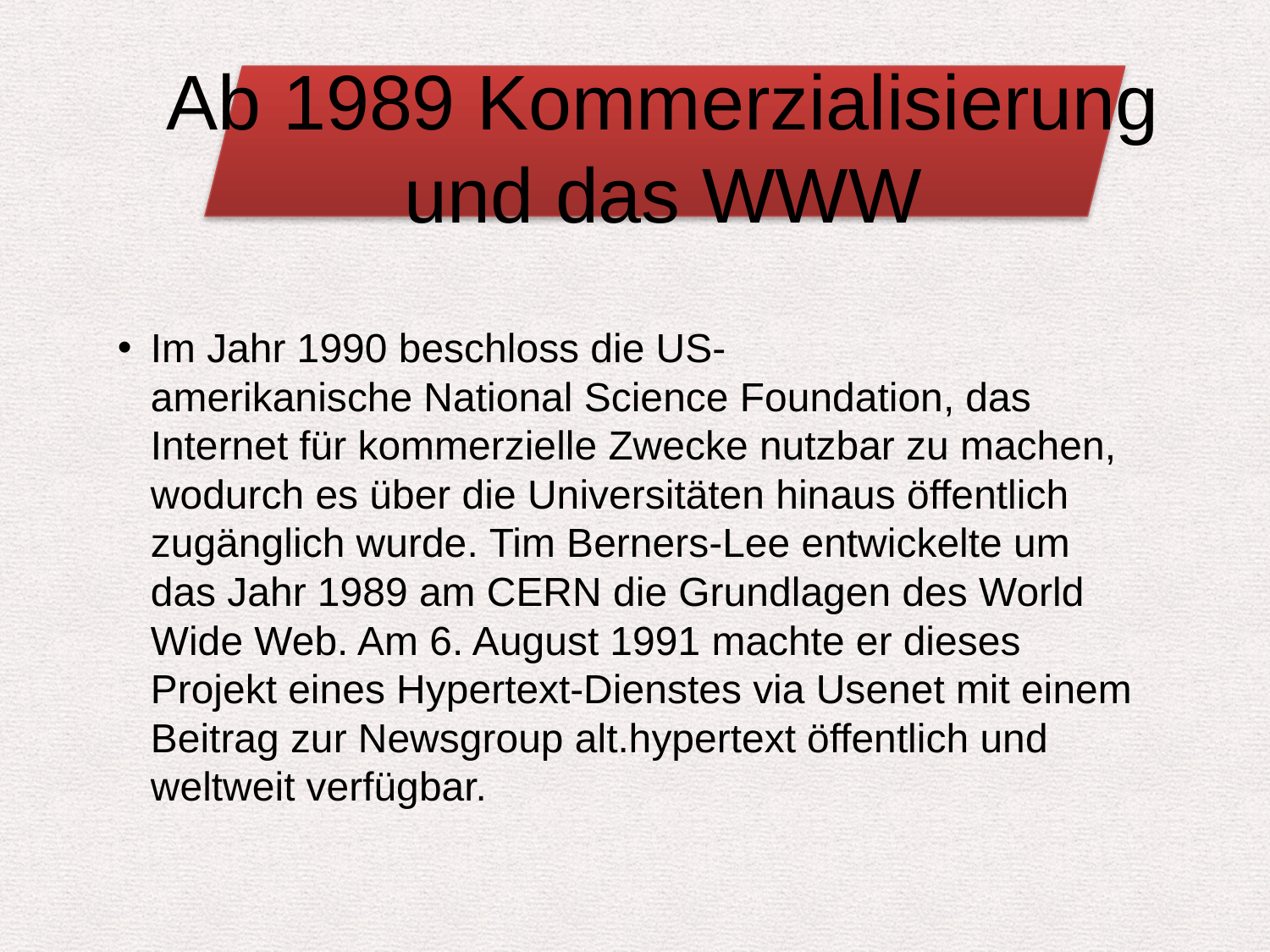

# Ab 1989 Kommerzialisierung und das WWW

Im Jahr 1990 beschloss die US-amerikanische National Science Foundation, das Internet für kommerzielle Zwecke nutzbar zu machen, wodurch es über die Universitäten hinaus öffentlich zugänglich wurde. Tim Berners-Lee entwickelte um das Jahr 1989 am CERN die Grundlagen des World Wide Web. Am 6. August 1991 machte er dieses Projekt eines Hypertext-Dienstes via Usenet mit einem Beitrag zur Newsgroup alt.hypertext öffentlich und weltweit verfügbar.